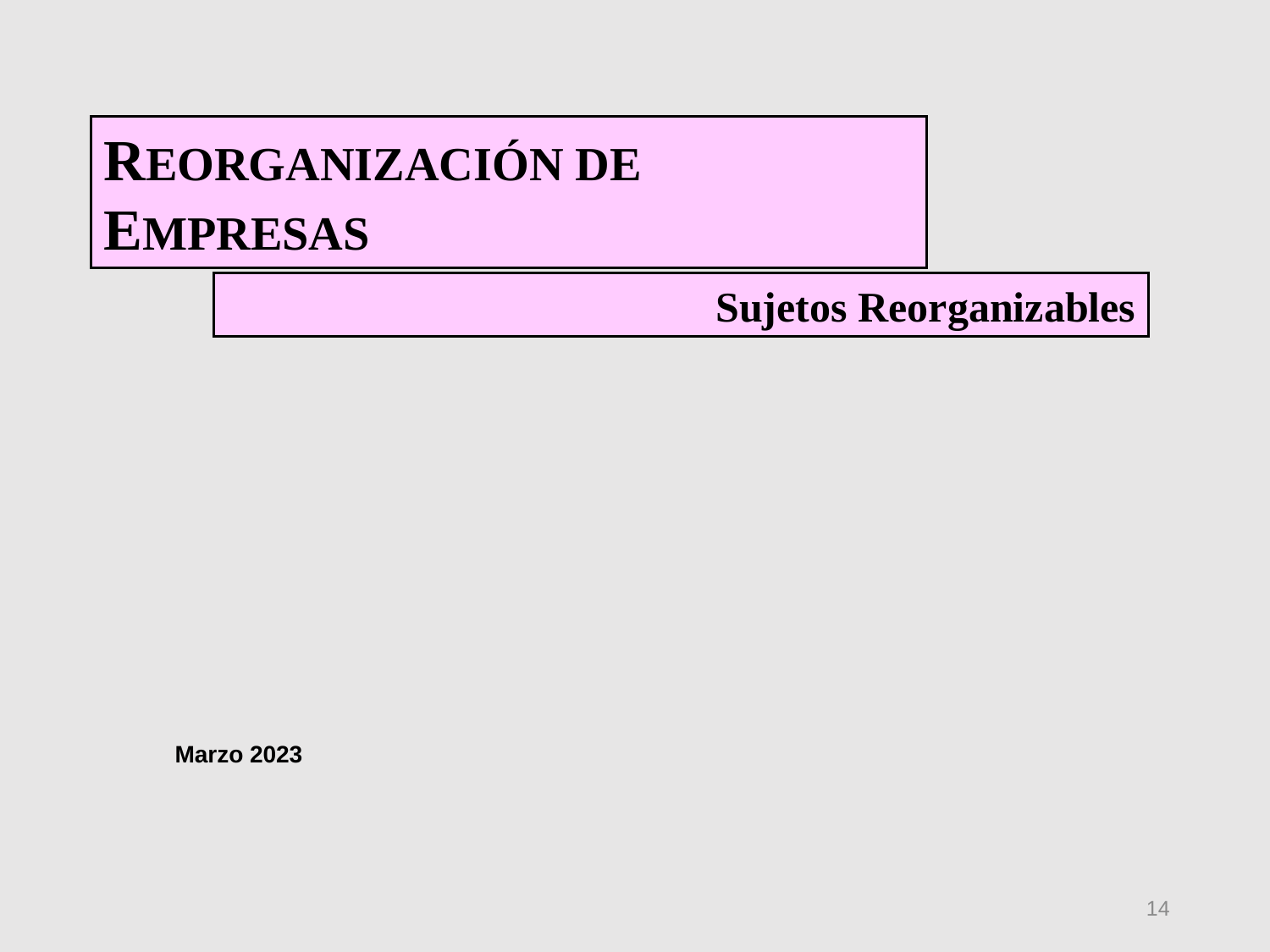

REORGANIZACIÓN DE EMPRESAS
Sujetos Reorganizables
Marzo 2023
14